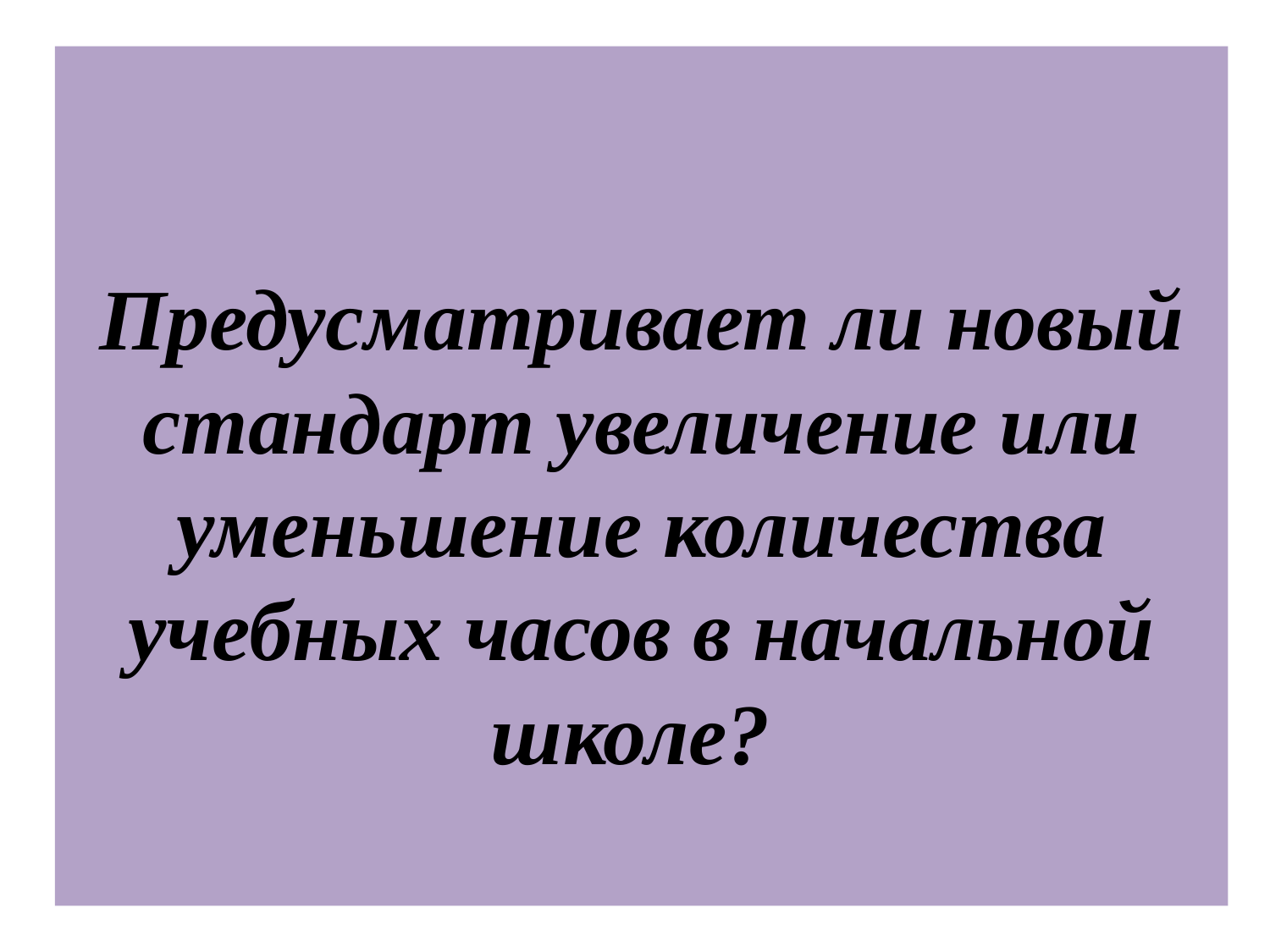

# Предусматривает ли новый стандарт увеличение или уменьшение количества учебных часов в начальной школе?